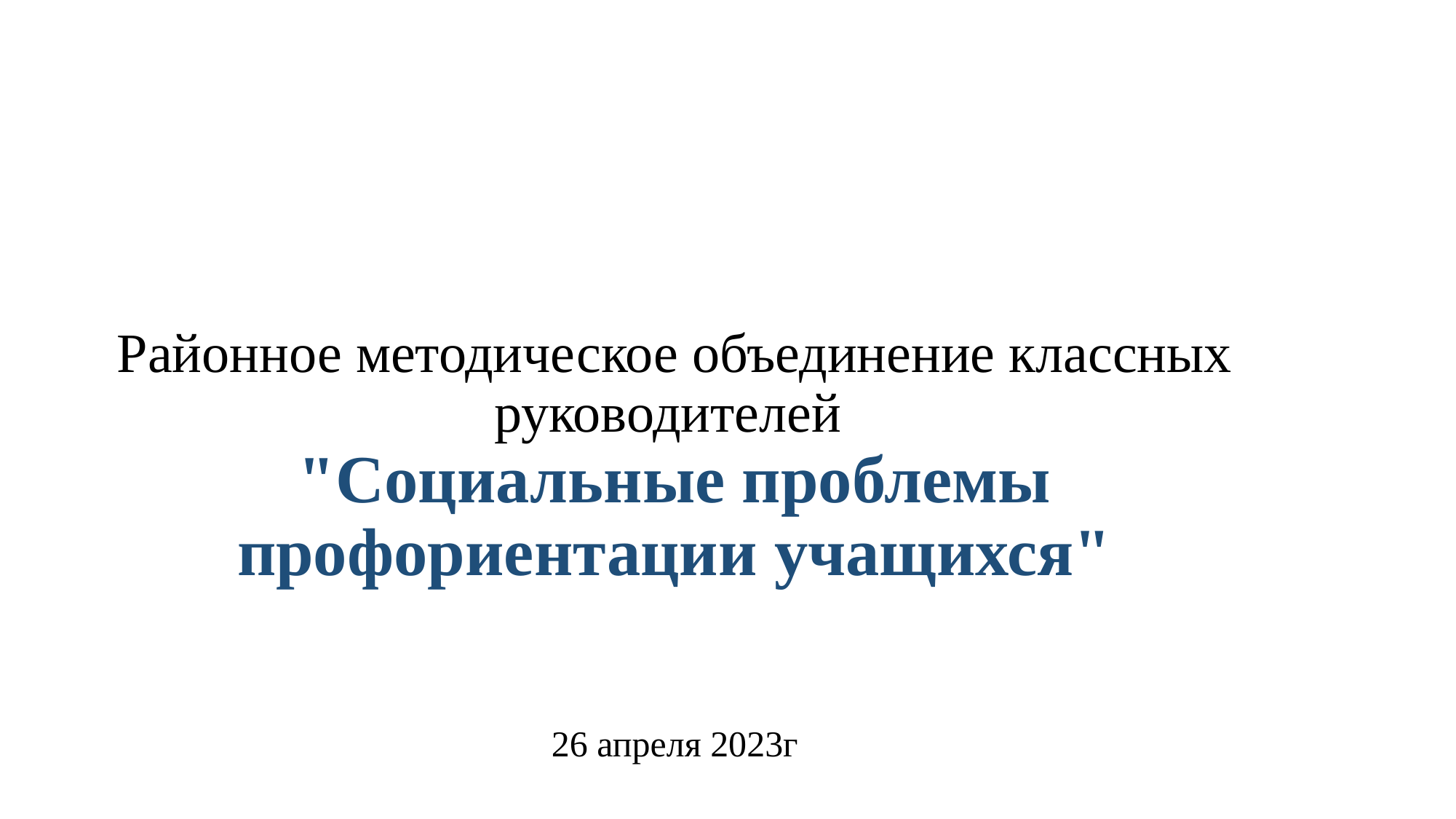

# Районное методическое объединение классных руководителей "Социальные проблемы профориентации учащихся"
26 апреля 2023г